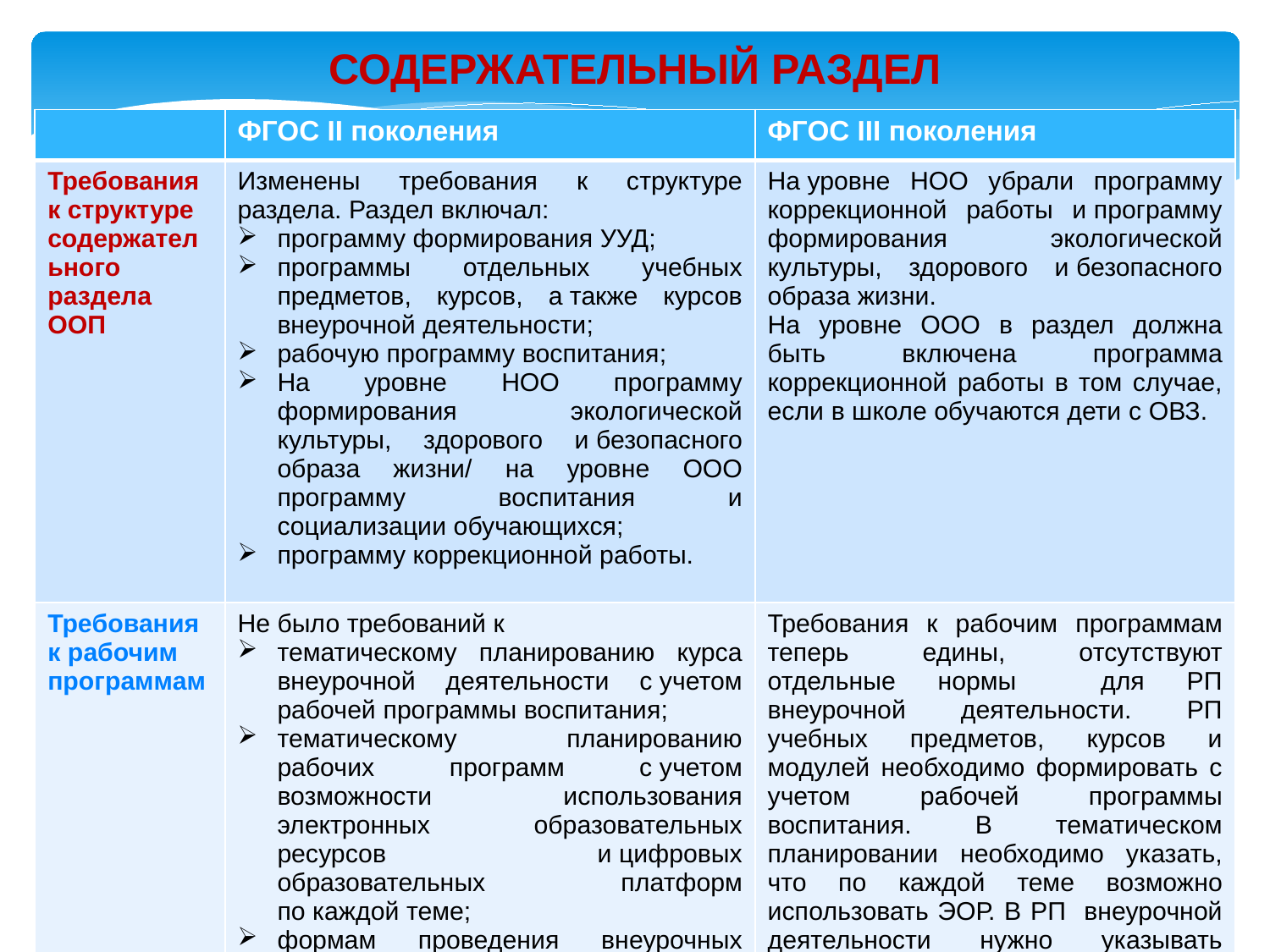

СОДЕРЖАТЕЛЬНЫЙ РАЗДЕЛ
|  | ФГОС II поколения | ФГОС III поколения |
| --- | --- | --- |
| Требования к структуре содержательного раздела ООП | Изменены требования к структуре раздела. Раздел включал: программу формирования УУД; программы отдельных учебных предметов, курсов, а также курсов внеурочной деятельности; рабочую программу воспитания; На уровне НОО программу формирования экологической культуры, здорового и безопасного образа жизни/ на уровне ООО программу воспитания и социализации обучающихся; программу коррекционной работы. | На уровне НОО убрали программу коррекционной работы и программу формирования экологической культуры, здорового и безопасного образа жизни. На уровне ООО в раздел должна быть включена программа коррекционной работы в том случае, если в школе обучаются дети с ОВЗ. |
| Требования к рабочим программам | Не было требований к  тематическому планированию курса внеурочной деятельности с учетом рабочей программы воспитания; тематическому планированию рабочих программ с учетом возможности использования электронных образовательных ресурсов и цифровых образовательных платформ по каждой теме; формам проведения внеурочных занятий | Требования к рабочим программам теперь едины, отсутствуют отдельные нормы для РП внеурочной деятельности. РП учебных предметов, курсов и модулей необходимо формировать с учетом рабочей программы воспитания. В тематическом планировании необходимо указать, что по каждой теме возможно использовать ЭОР. В РП внеурочной деятельности нужно указывать формы проведения занятий. |